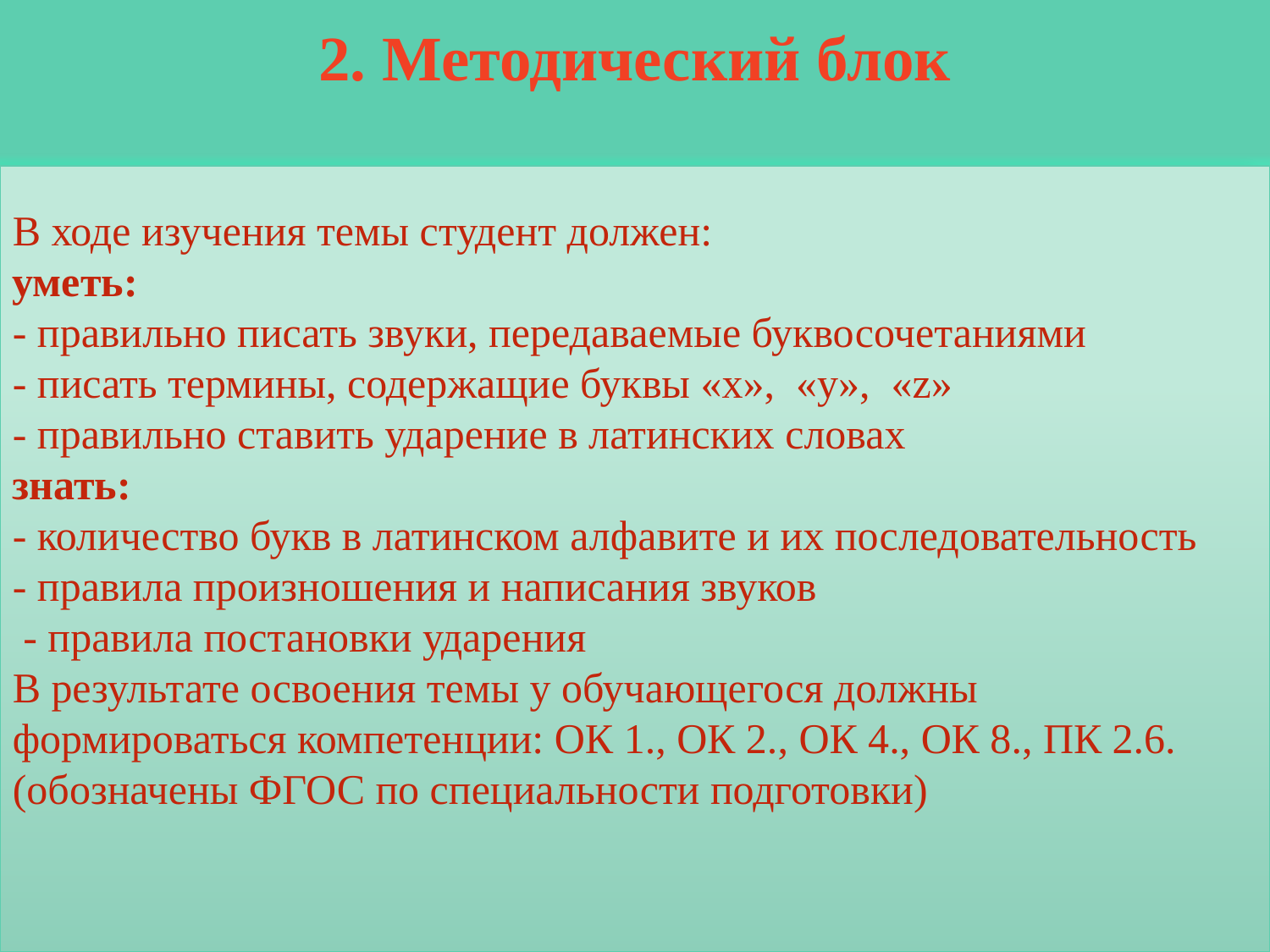

2. Методический блок

В ходе изучения темы студент должен:
уметь:
- правильно писать звуки, передаваемые буквосочетаниями
- писать термины, содержащие буквы «x»,  «y»,  «z»
- правильно ставить ударение в латинских словах
знать:
- количество букв в латинском алфавите и их последовательность
- правила произношения и написания звуков
 - правила постановки ударения
В результате освоения темы у обучающегося должны формироваться компетенции: ОК 1., ОК 2., ОК 4., ОК 8., ПК 2.6.
(обозначены ФГОС по специальности подготовки)